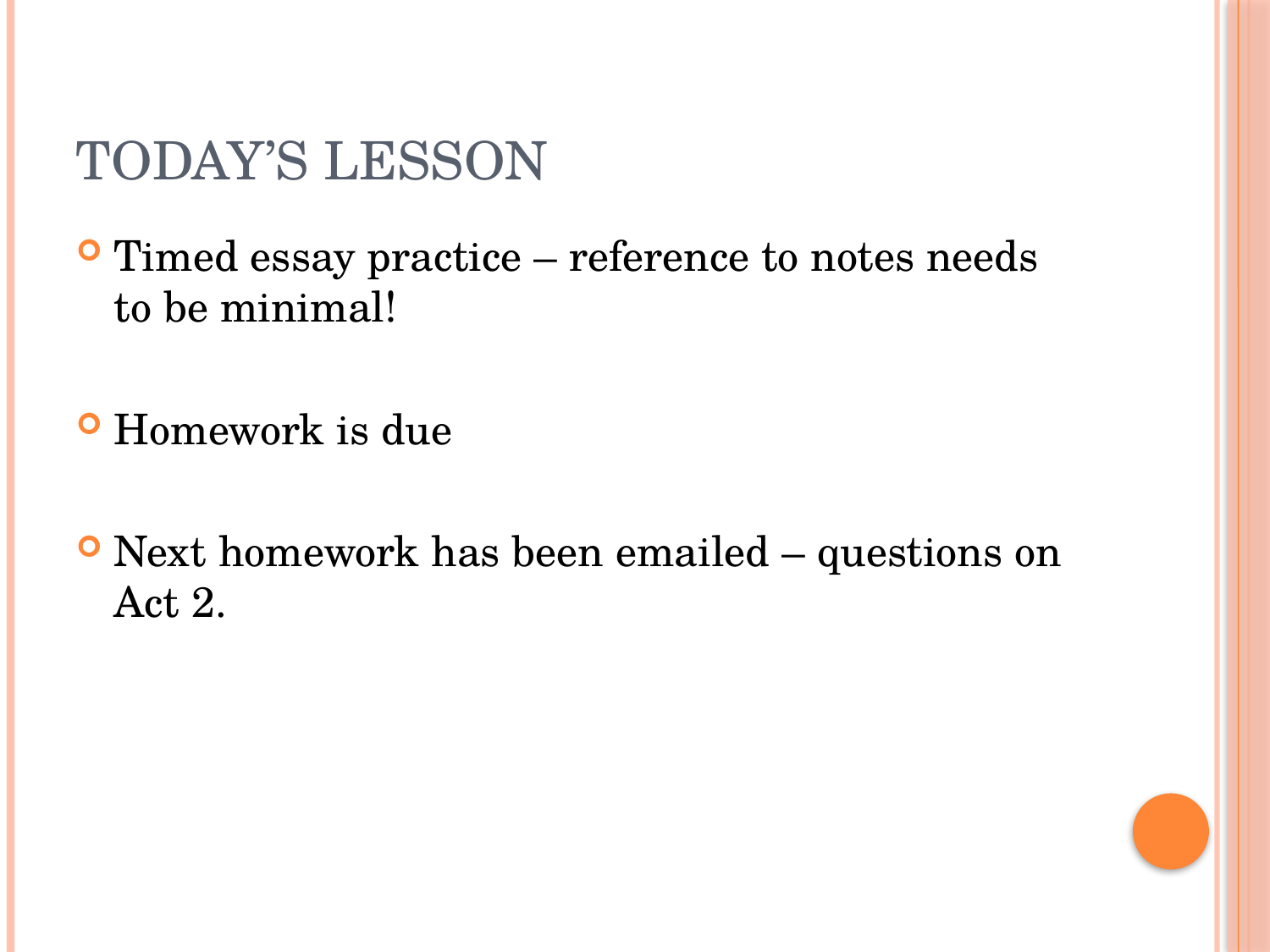

# Today’s Lesson
Timed essay practice – reference to notes needs to be minimal!

Homework is due

Next homework has been emailed – questions on Act 2.